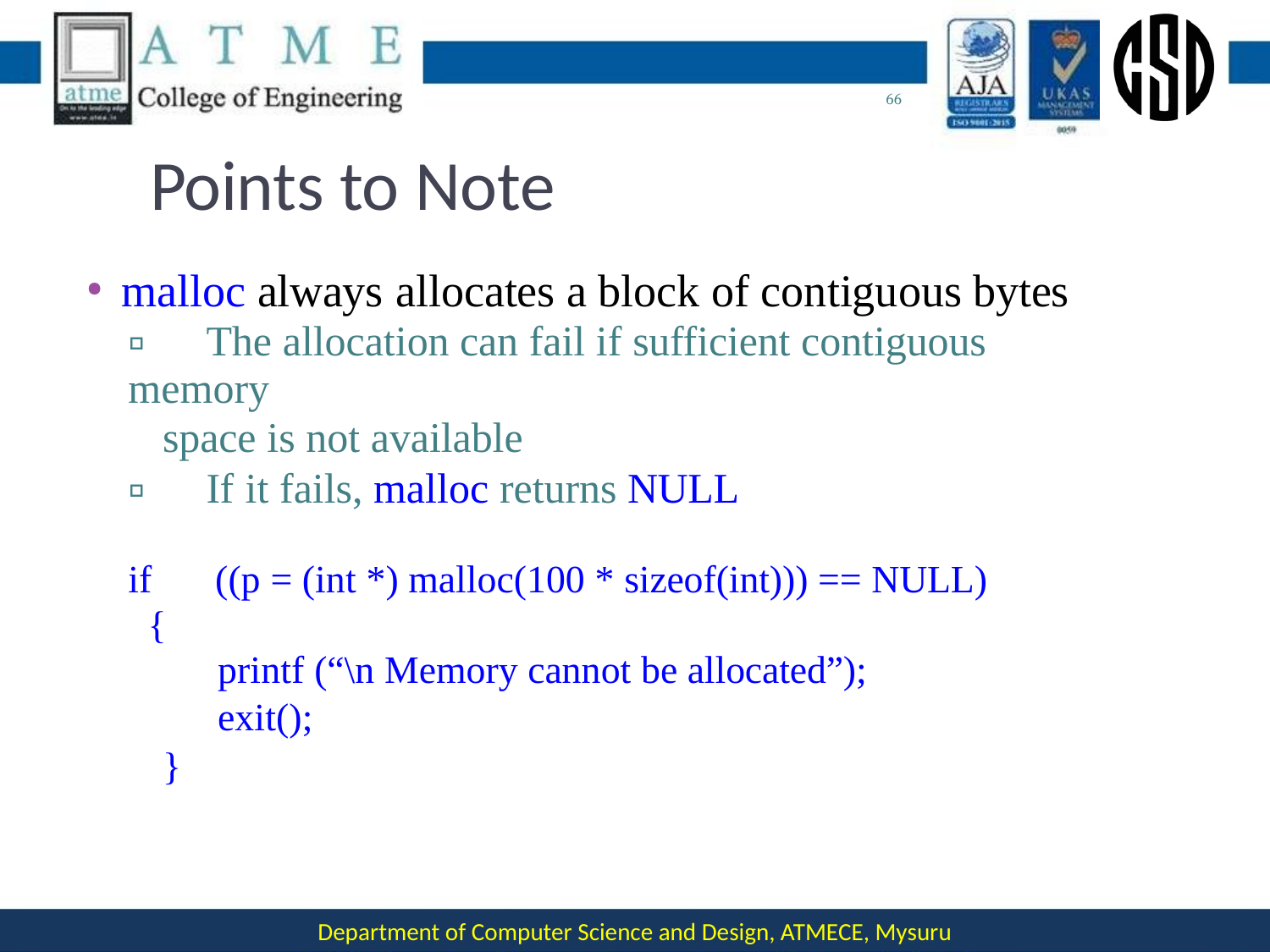

66
# Points to Note
malloc always allocates a block of contiguous bytes
▫	The allocation can fail if sufficient contiguous memory
space is not available
▫	If it fails, malloc returns NULL
if	((p = (int *) malloc(100 * sizeof(int))) == NULL)
{
printf (“\n Memory cannot be allocated”);
exit();
}